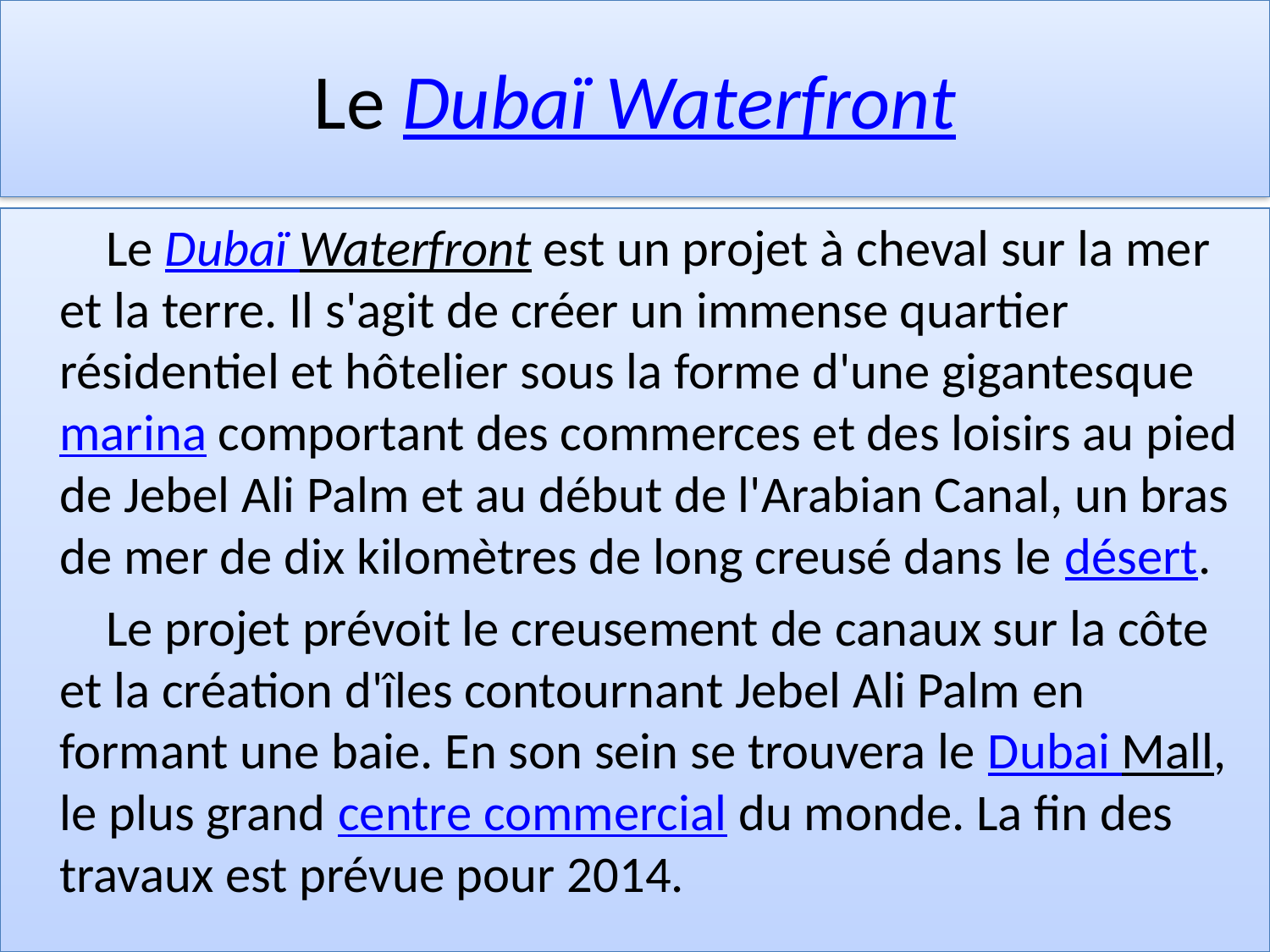

# Le Dubaï Waterfront
        Le Dubaï Waterfront est un projet à cheval sur la mer et la terre. Il s'agit de créer un immense quartier résidentiel et hôtelier sous la forme d'une gigantesque marina comportant des commerces et des loisirs au pied de Jebel Ali Palm et au début de l'Arabian Canal, un bras de mer de dix kilomètres de long creusé dans le désert.
        Le projet prévoit le creusement de canaux sur la côte et la création d'îles contournant Jebel Ali Palm en formant une baie. En son sein se trouvera le Dubai Mall, le plus grand centre commercial du monde. La fin des travaux est prévue pour 2014.